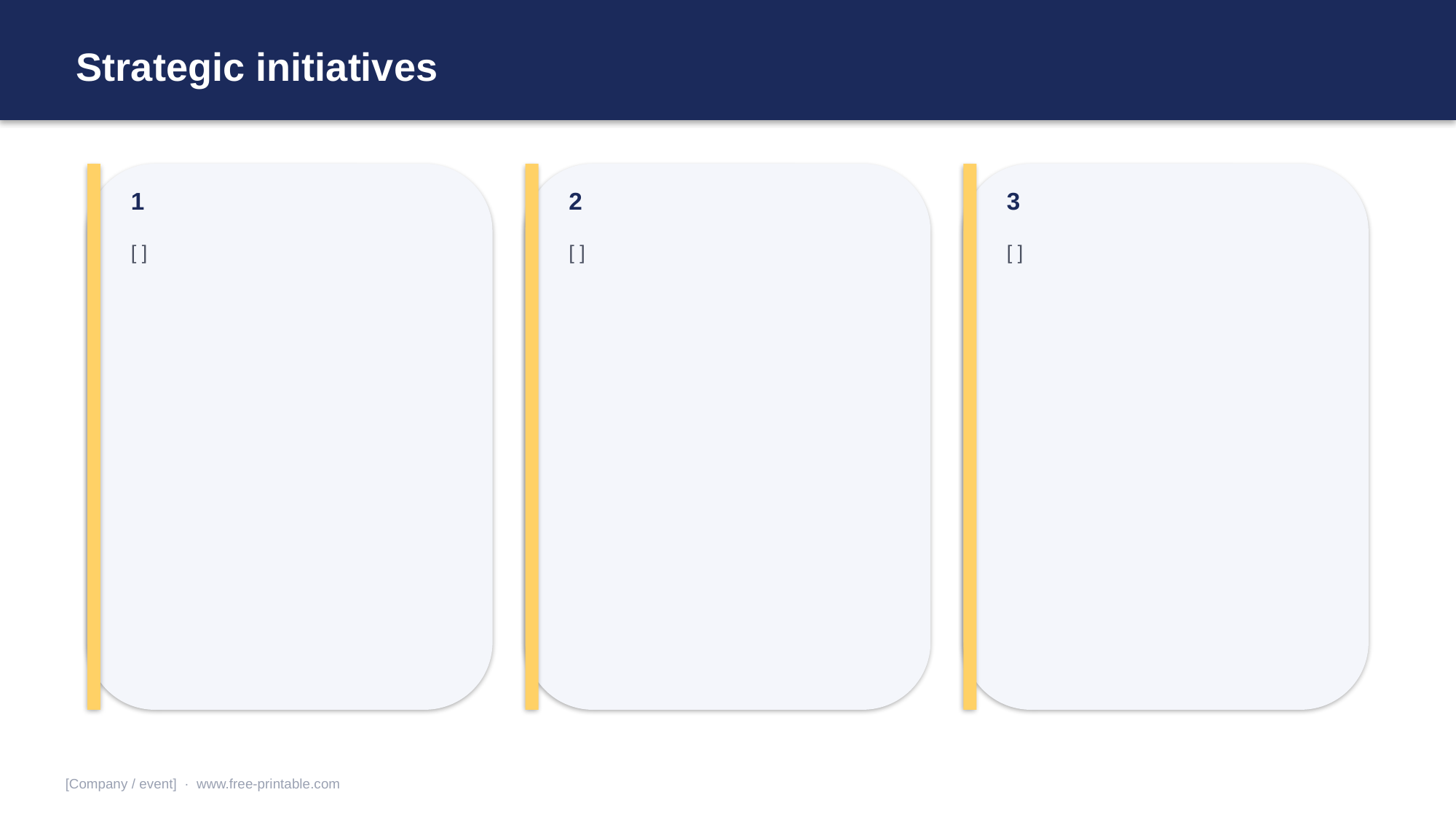

Strategic initiatives

1
2
3
[ ]
[ ]
[ ]
[Company / event]  ·  www.free-printable.com